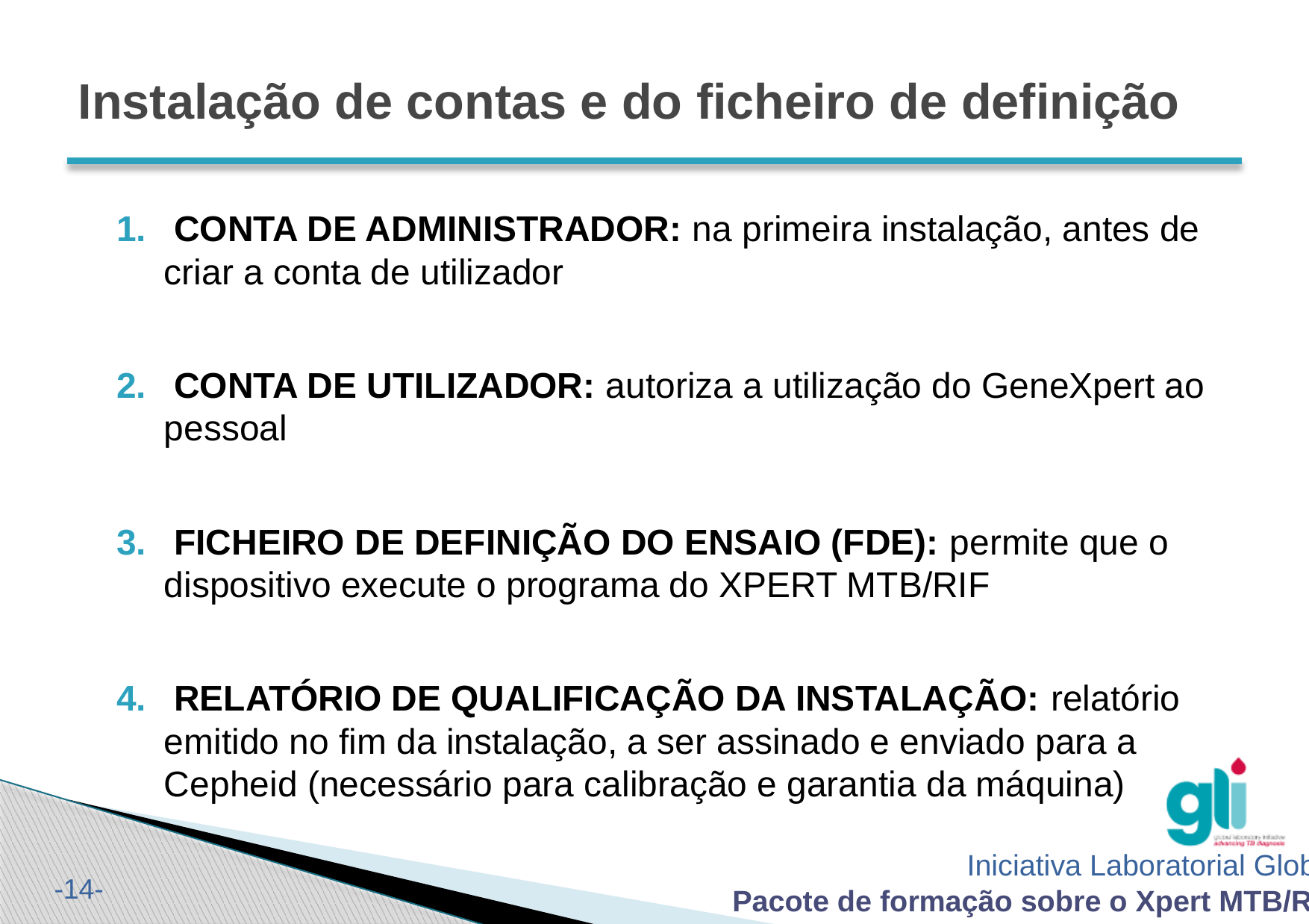

# Instalação de contas e do ficheiro de definição
 CONTA DE ADMINISTRADOR: na primeira instalação, antes de criar a conta de utilizador

 CONTA DE UTILIZADOR: autoriza a utilização do GeneXpert ao pessoal

 FICHEIRO DE DEFINIÇÃO DO ENSAIO (FDE): permite que o dispositivo execute o programa do XPERT MTB/RIF

 RELATÓRIO DE QUALIFICAÇÃO DA INSTALAÇÃO: relatório emitido no fim da instalação, a ser assinado e enviado para a Cepheid (necessário para calibração e garantia da máquina)